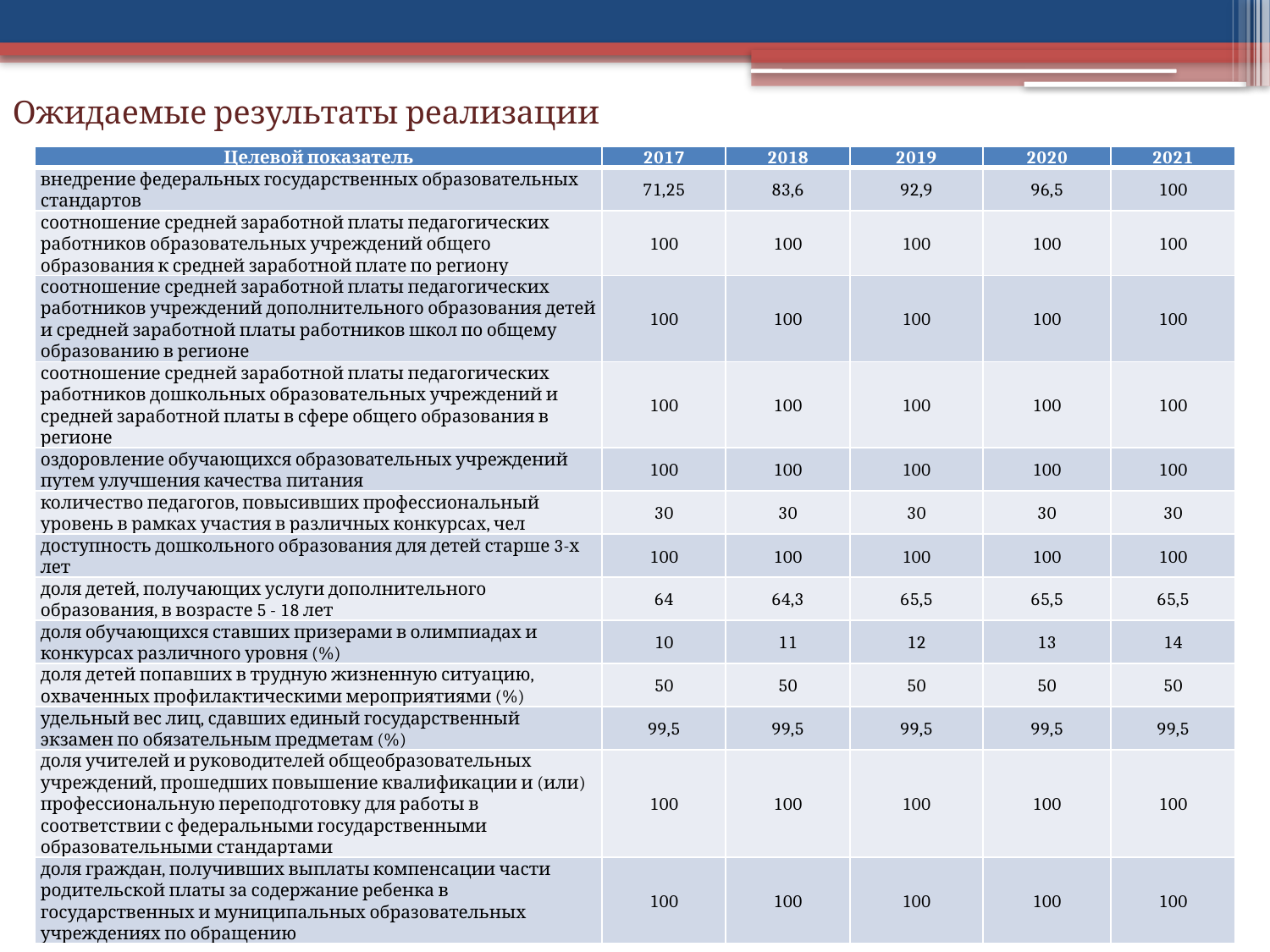

Ожидаемые результаты реализации
| Целевой показатель | 2017 | 2018 | 2019 | 2020 | 2021 |
| --- | --- | --- | --- | --- | --- |
| внедрение федеральных государственных образовательных стандартов | 71,25 | 83,6 | 92,9 | 96,5 | 100 |
| соотношение средней заработной платы педагогических работников образовательных учреждений общего образования к средней заработной плате по региону | 100 | 100 | 100 | 100 | 100 |
| соотношение средней заработной платы педагогических работников учреждений дополнительного образования детей и средней заработной платы работников школ по общему образованию в регионе | 100 | 100 | 100 | 100 | 100 |
| соотношение средней заработной платы педагогических работников дошкольных образовательных учреждений и средней заработной платы в сфере общего образования в регионе | 100 | 100 | 100 | 100 | 100 |
| оздоровление обучающихся образовательных учреждений путем улучшения качества питания | 100 | 100 | 100 | 100 | 100 |
| количество педагогов, повысивших профессиональный уровень в рамках участия в различных конкурсах, чел | 30 | 30 | 30 | 30 | 30 |
| доступность дошкольного образования для детей старше 3-х лет | 100 | 100 | 100 | 100 | 100 |
| доля детей, получающих услуги дополнительного образования, в возрасте 5 - 18 лет | 64 | 64,3 | 65,5 | 65,5 | 65,5 |
| доля обучающихся ставших призерами в олимпиадах и конкурсах различного уровня (%) | 10 | 11 | 12 | 13 | 14 |
| доля детей попавших в трудную жизненную ситуацию, охваченных профилактическими мероприятиями (%) | 50 | 50 | 50 | 50 | 50 |
| удельный вес лиц, сдавших единый государственный экзамен по обязательным предметам (%) | 99,5 | 99,5 | 99,5 | 99,5 | 99,5 |
| доля учителей и руководителей общеобразовательных учреждений, прошедших повышение квалификации и (или) профессиональную переподготовку для работы в соответствии с федеральными государственными образовательными стандартами | 100 | 100 | 100 | 100 | 100 |
| доля граждан, получивших выплаты компенсации части родительской платы за содержание ребенка в государственных и муниципальных образовательных учреждениях по обращению | 100 | 100 | 100 | 100 | 100 |